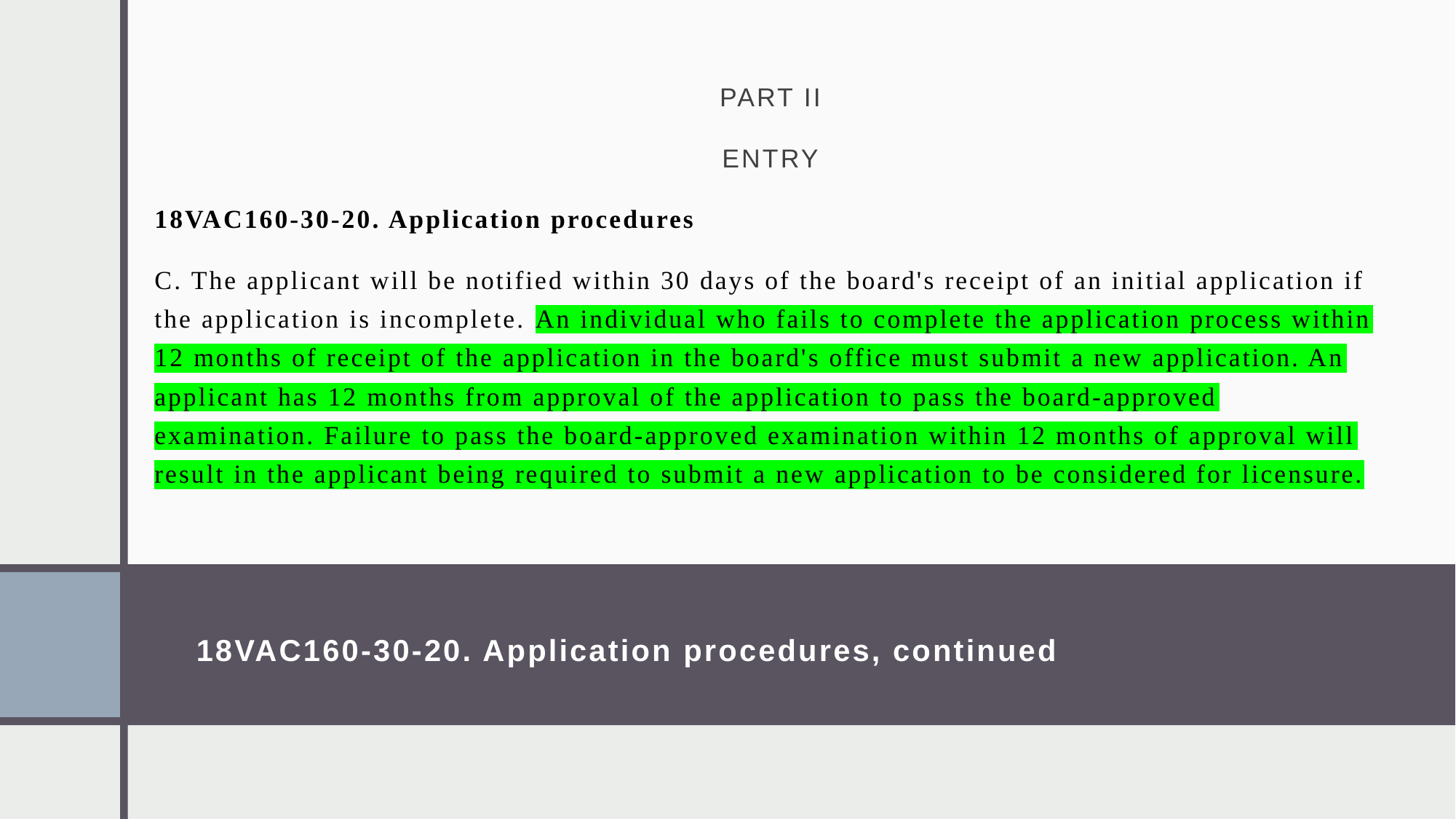

PART II
ENTRY
18VAC160-30-20. Application procedures
C. The applicant will be notified within 30 days of the board's receipt of an initial application if the application is incomplete. An individual who fails to complete the application process within 12 months of receipt of the application in the board's office must submit a new application. An applicant has 12 months from approval of the application to pass the board-approved examination. Failure to pass the board-approved examination within 12 months of approval will result in the applicant being required to submit a new application to be considered for licensure.
# 18VAC160-30-20. Application procedures, continued